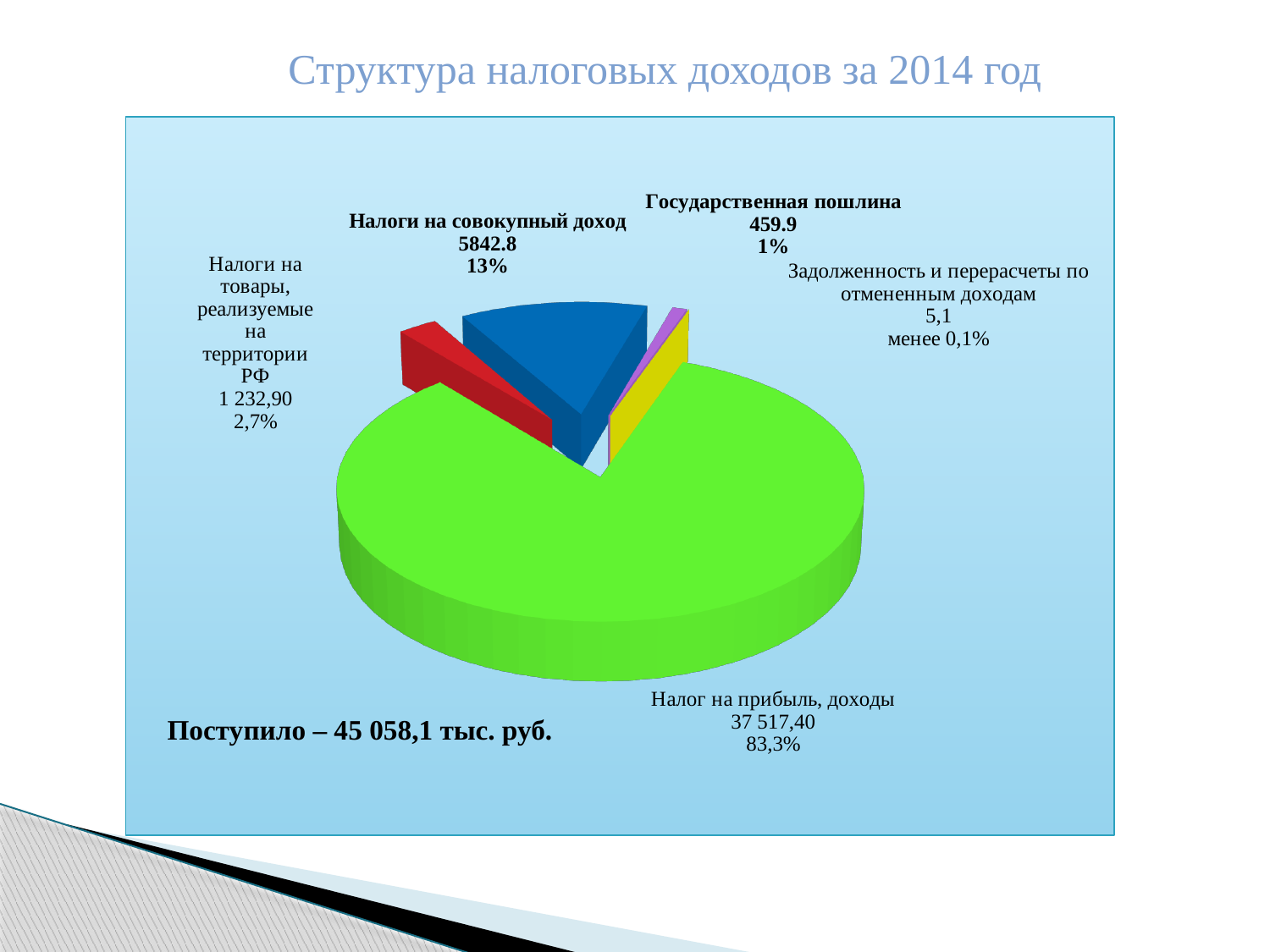

Структура налоговых доходов за 2014 год

[unsupported chart]

Поступило – 45 058,1 тыс. руб.